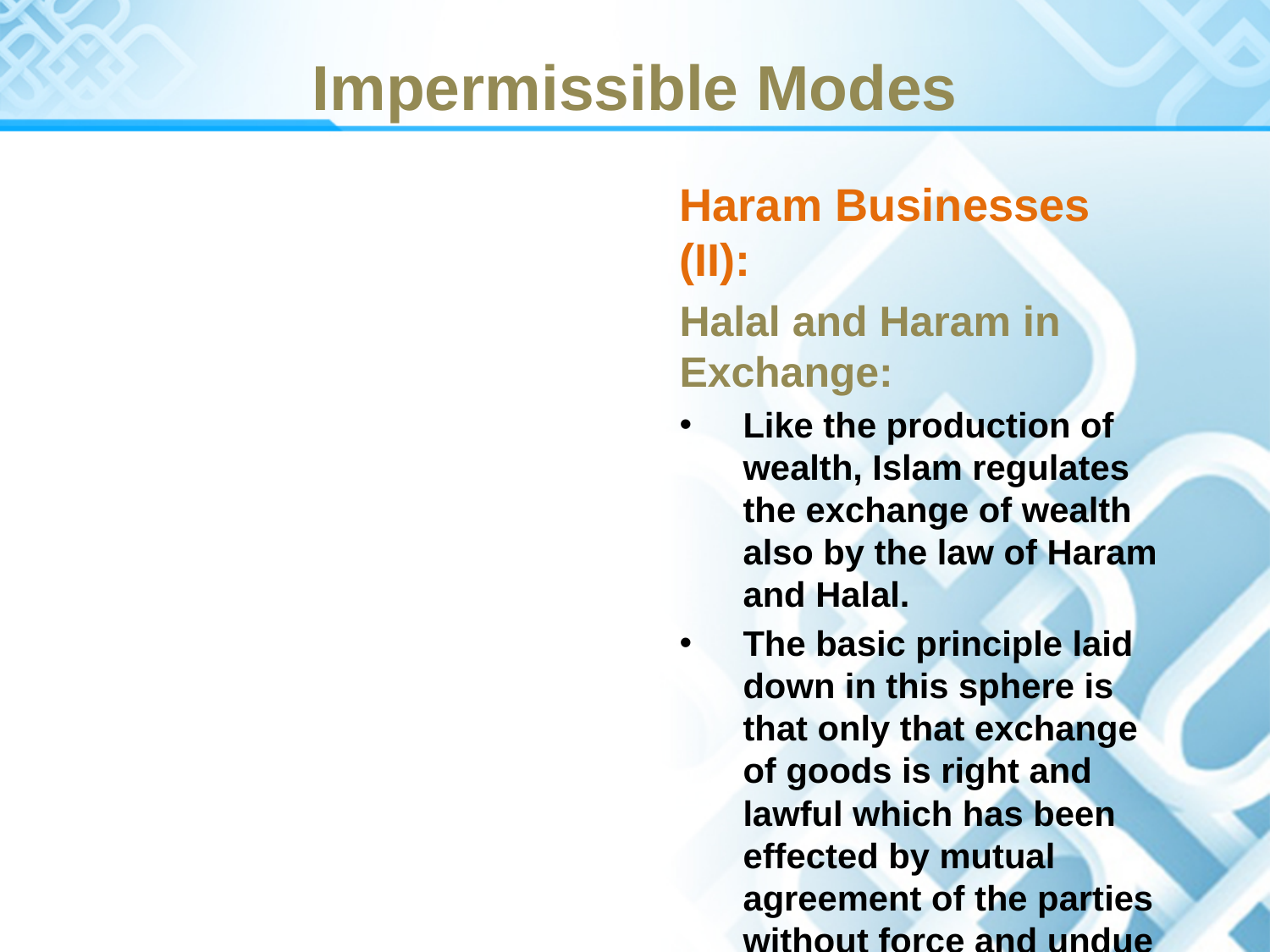

Impermissible Modes
Haram Businesses (II):
Halal and Haram in Exchange:
Like the production of wealth, Islam regulates the exchange of wealth also by the law of Haram and Halal.
The basic principle laid down in this sphere is that only that exchange of goods is right and lawful which has been effected by mutual agreement of the parties without force and undue influence. For the purpose it is essential that: